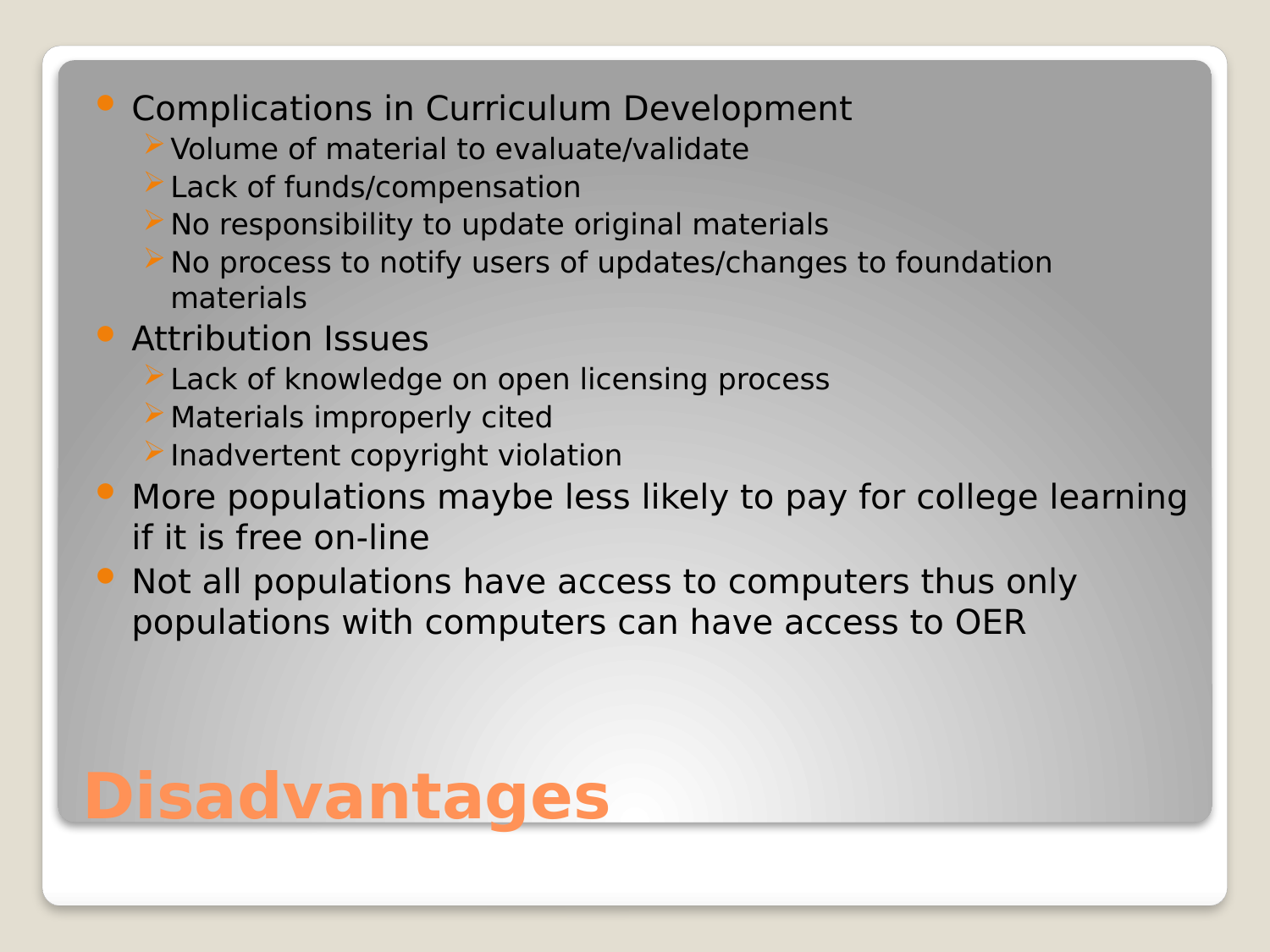

Complications in Curriculum Development
Volume of material to evaluate/validate
Lack of funds/compensation
No responsibility to update original materials
No process to notify users of updates/changes to foundation materials
Attribution Issues
Lack of knowledge on open licensing process
Materials improperly cited
Inadvertent copyright violation
More populations maybe less likely to pay for college learning if it is free on-line
Not all populations have access to computers thus only populations with computers can have access to OER
# Disadvantages